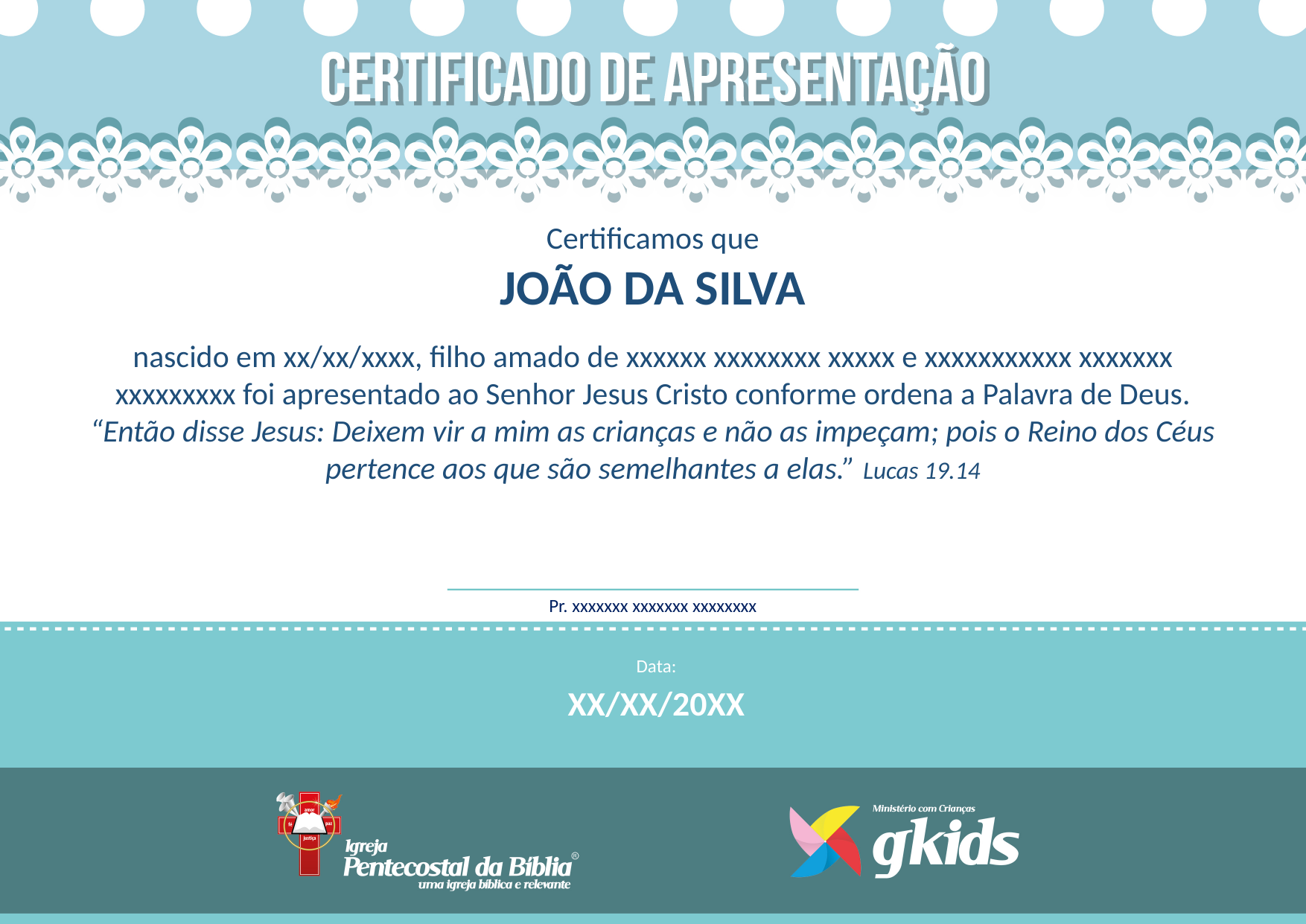

Certificamos que
JOÃO DA SILVA
nascido em xx/xx/xxxx, filho amado de xxxxxx xxxxxxxx xxxxx e xxxxxxxxxxx xxxxxxx xxxxxxxxx foi apresentado ao Senhor Jesus Cristo conforme ordena a Palavra de Deus.
“Então disse Jesus: Deixem vir a mim as crianças e não as impeçam; pois o Reino dos Céus pertence aos que são semelhantes a elas.” Lucas 19.14
Pr. xxxxxxx xxxxxxx xxxxxxxx
Data:
XX/XX/20XX